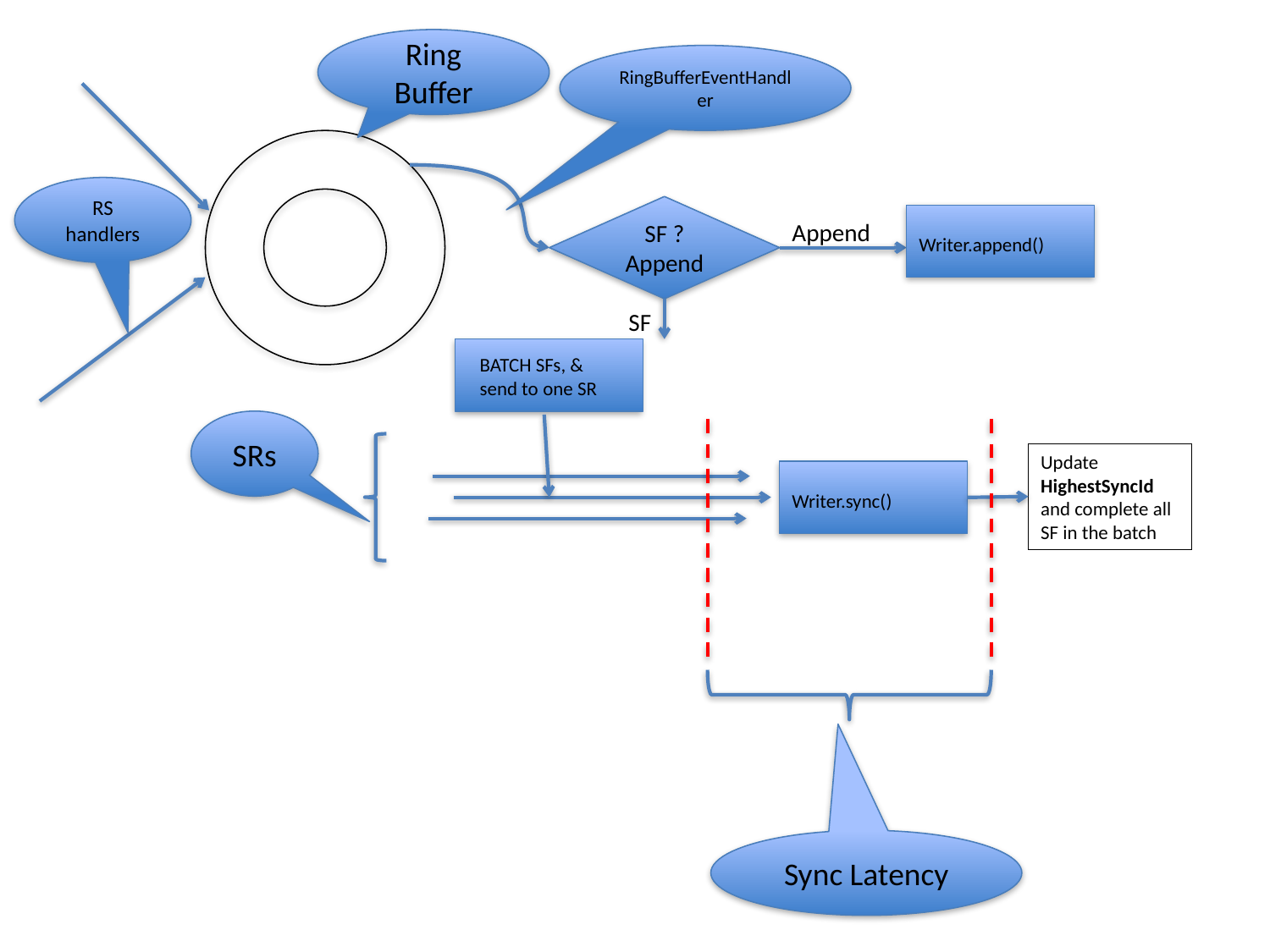

Ring Buffer
RingBufferEventHandler

RS handlers
SF ? Append

Append
Writer.append()
SF

BATCH SFs, & send to one SR
SRs

Update HighestSyncId and complete all SF in the batch

Writer.sync()

Sync Latency